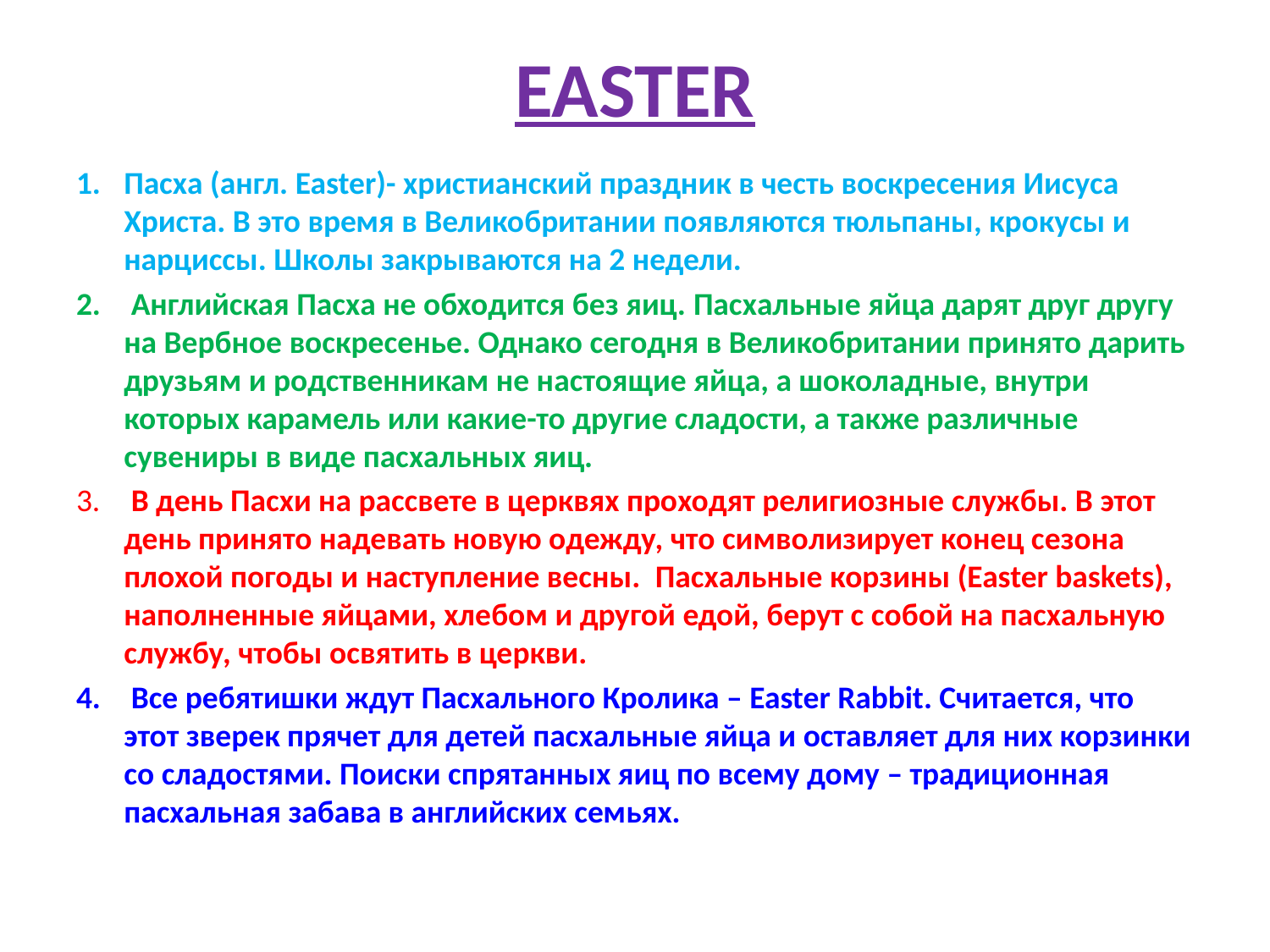

# EASTER
Пасха (англ. Easter)- христианский праздник в честь воскресения Иисуса Христа. В это время в Великобритании появляются тюльпаны, крокусы и нарциссы. Школы закрываются на 2 недели.
 Английская Пасха не обходится без яиц. Пасхальные яйца дарят друг другу на Вербное воскресенье. Однако сегодня в Великобритании принято дарить друзьям и родственникам не настоящие яйца, а шоколадные, внутри которых карамель или какие-то другие сладости, а также различные сувениры в виде пасхальных яиц.
 В день Пасхи на рассвете в церквях проходят религиозные службы. В этот день принято надевать новую одежду, что символизирует конец сезона плохой погоды и наступление весны.  Пасхальные корзины (Easter baskets), наполненные яйцами, хлебом и другой едой, берут с собой на пасхальную службу, чтобы освятить в церкви.
 Все ребятишки ждут Пасхального Кролика – Easter Rabbit. Считается, что этот зверек прячет для детей пасхальные яйца и оставляет для них корзинки со сладостями. Поиски спрятанных яиц по всему дому – традиционная пасхальная забава в английских семьях.